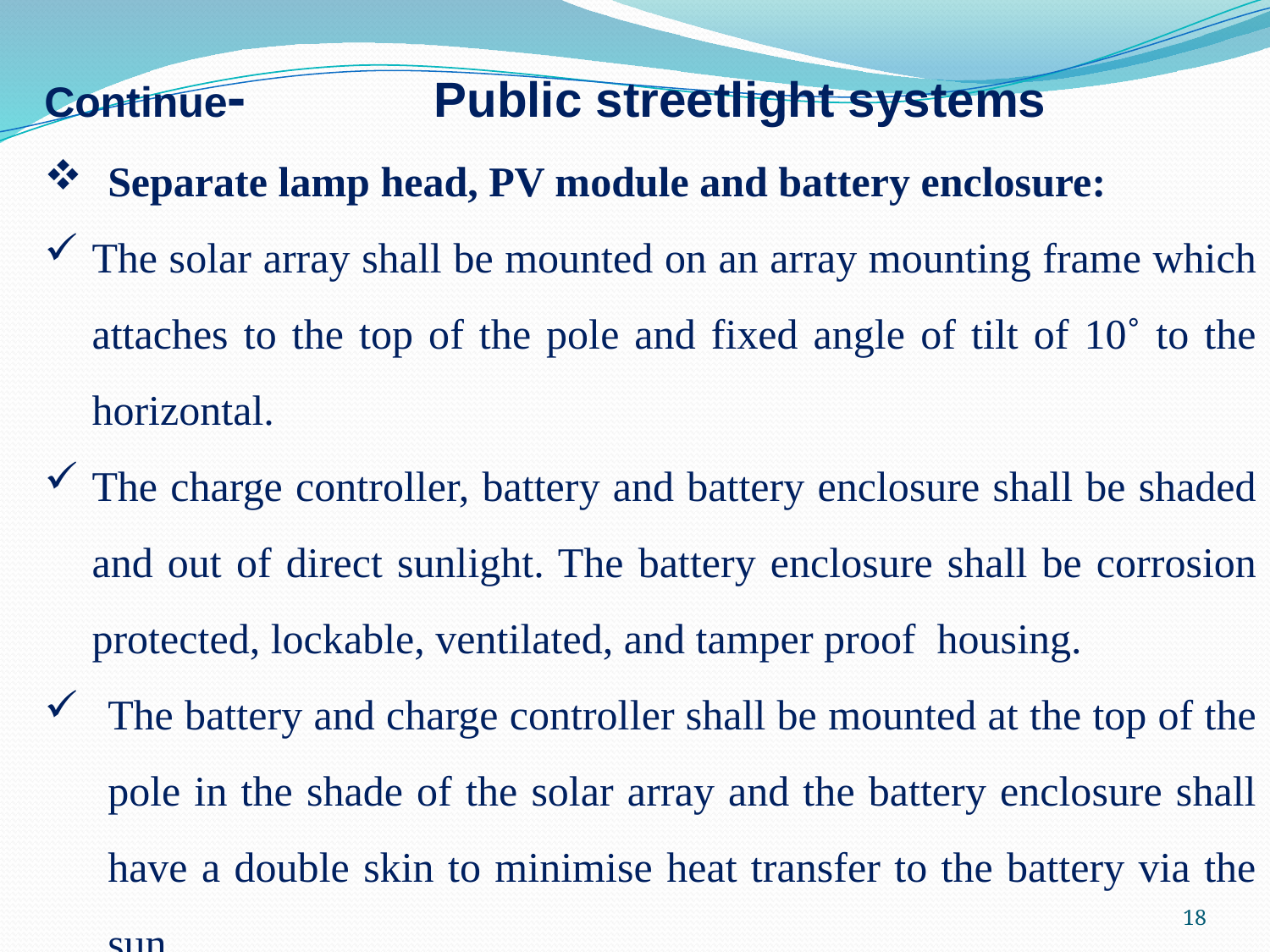

Continue-            Public streetlight systems
Separate lamp head, PV module and battery enclosure:
The solar array shall be mounted on an array mounting frame which attaches to the top of the pole and fixed angle of tilt of 10˚ to the horizontal.
The charge controller, battery and battery enclosure shall be shaded and out of direct sunlight. The battery enclosure shall be corrosion protected, lockable, ventilated, and tamper proof  housing.
The battery and charge controller shall be mounted at the top of the pole in the shade of the solar array and the battery enclosure shall have a double skin to minimise heat transfer to the battery via the sun.

18